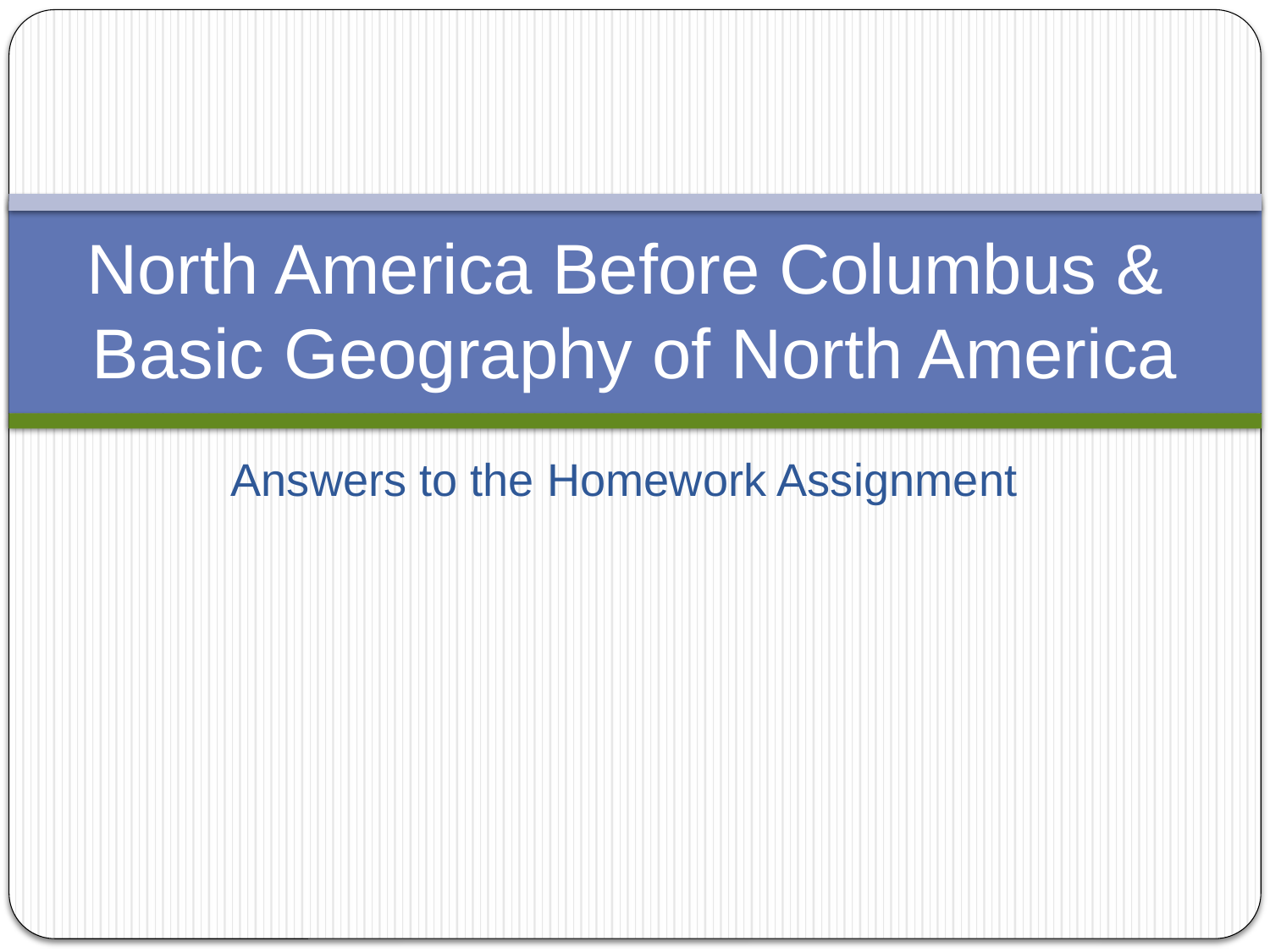

# North America Before Columbus & Basic Geography of North America
Answers to the Homework Assignment